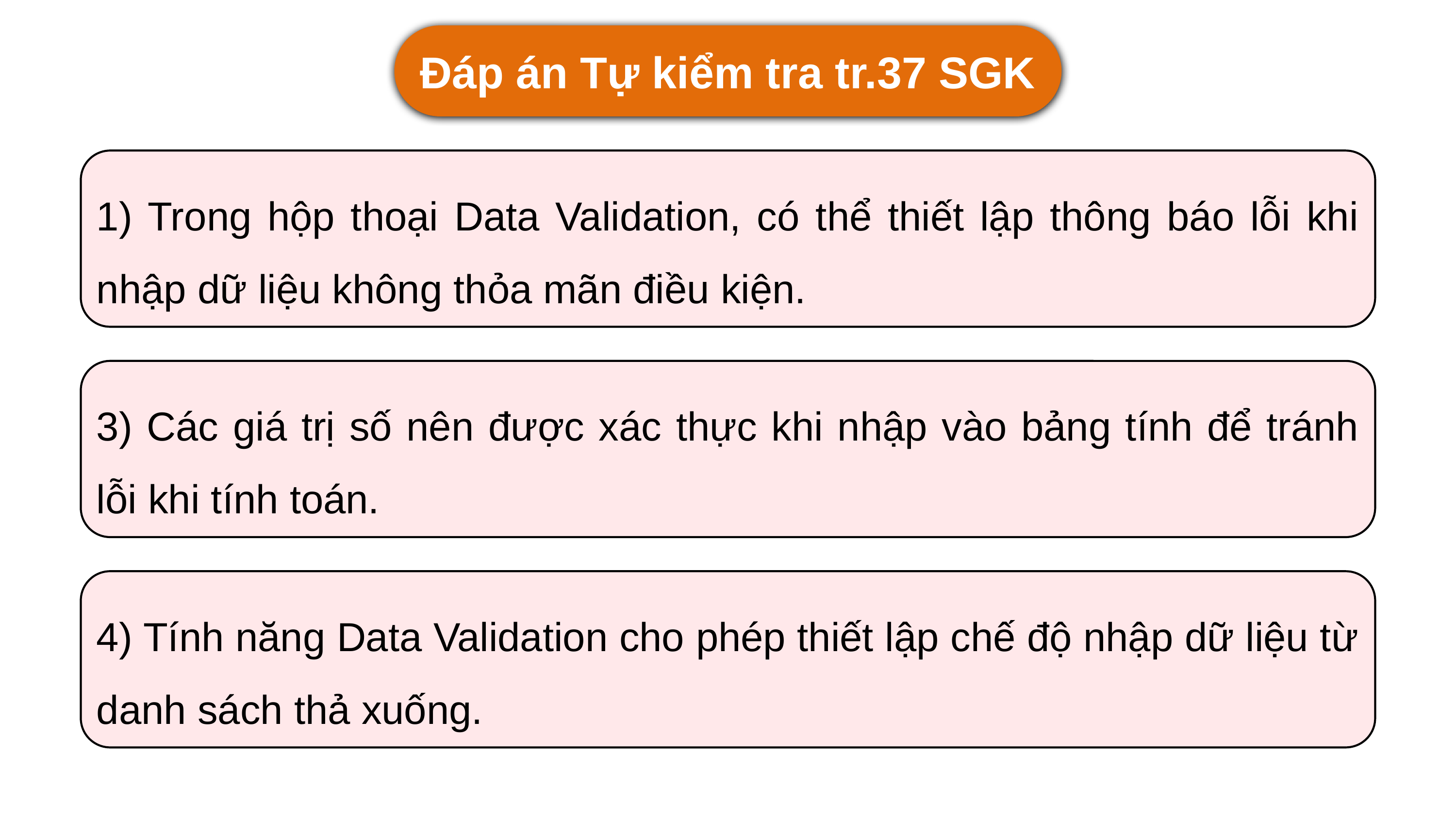

Đáp án Tự kiểm tra tr.37 SGK
1) Trong hộp thoại Data Validation, có thể thiết lập thông báo lỗi khi nhập dữ liệu không thỏa mãn điều kiện.
3) Các giá trị số nên được xác thực khi nhập vào bảng tính để tránh lỗi khi tính toán.
4) Tính năng Data Validation cho phép thiết lập chế độ nhập dữ liệu từ danh sách thả xuống.